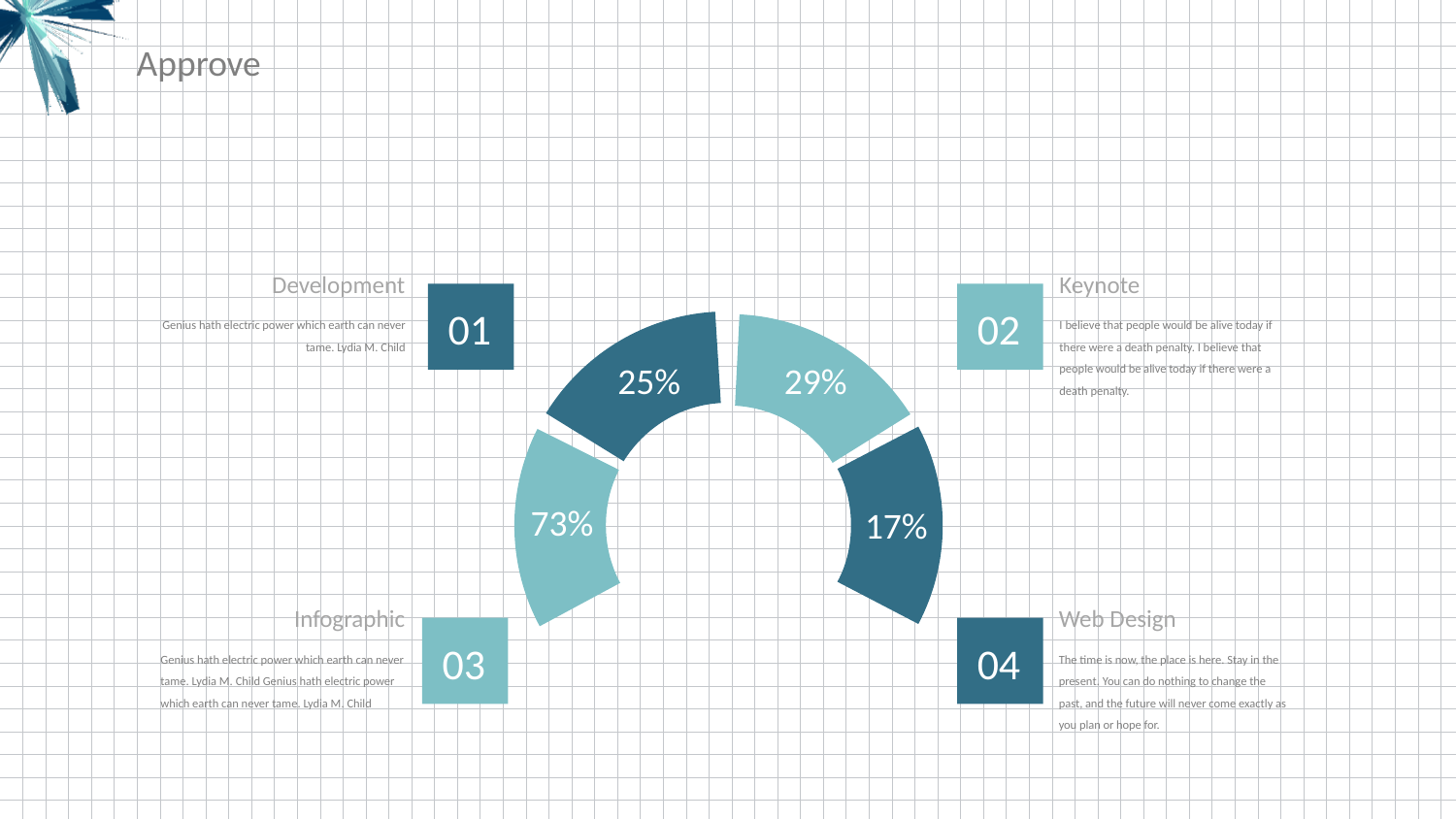

Approve
Development
Keynote

01
02
Genius hath electric power which earth can never tame. Lydia M. Child
I believe that people would be alive today if there were a death penalty. I believe that people would be alive today if there were a death penalty.

25%
29%

73%
17%
Infographic
Web Design

03
04
The time is now, the place is here. Stay in the present. You can do nothing to change the past, and the future will never come exactly as you plan or hope for.
Genius hath electric power which earth can never tame. Lydia M. Child Genius hath electric power which earth can never tame. Lydia M. Child